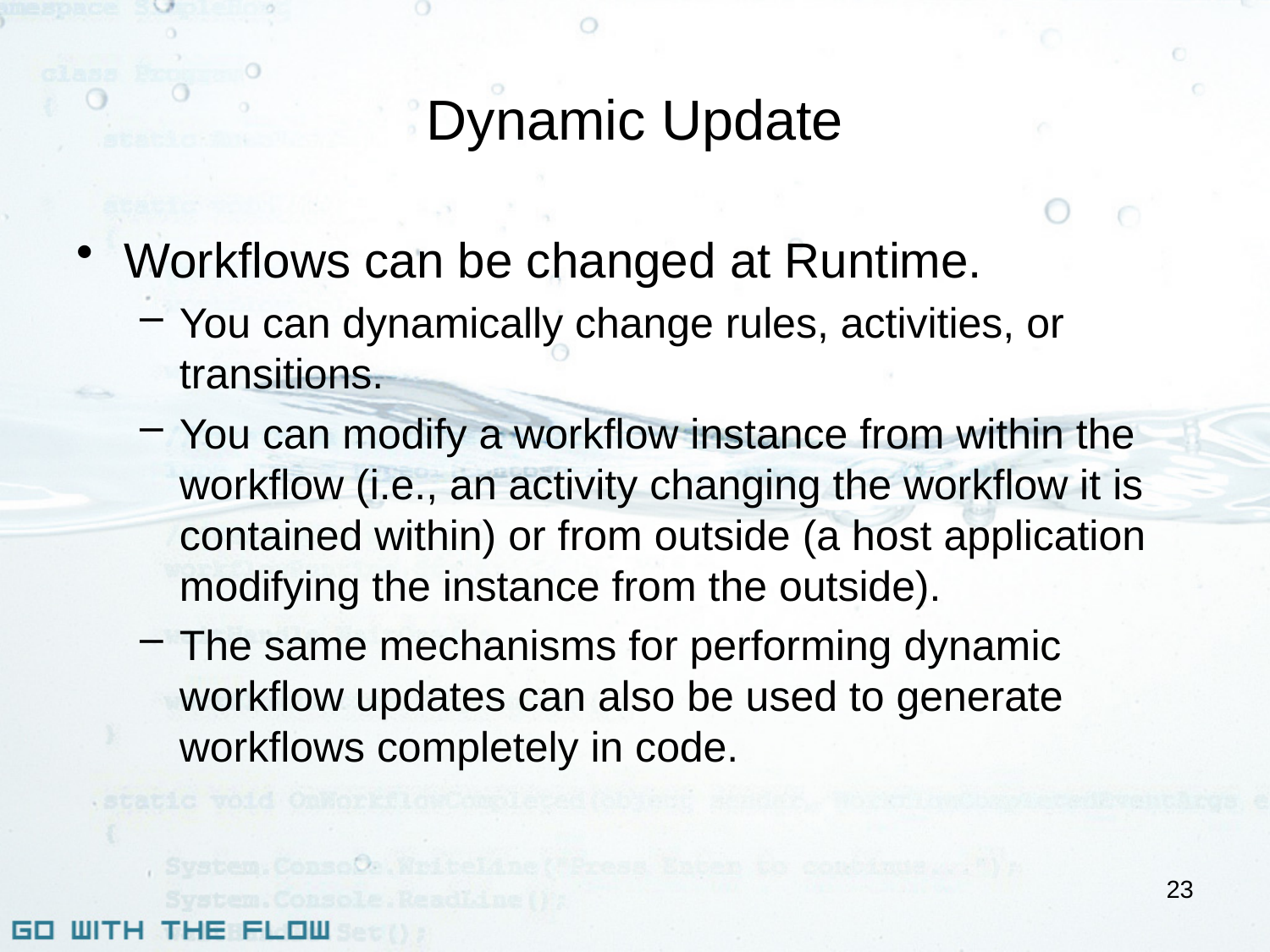

# Dynamic Update
Workflows can be changed at Runtime.
You can dynamically change rules, activities, or transitions.
You can modify a workflow instance from within the workflow (i.e., an activity changing the workflow it is contained within) or from outside (a host application modifying the instance from the outside).
The same mechanisms for performing dynamic workflow updates can also be used to generate workflows completely in code.
23